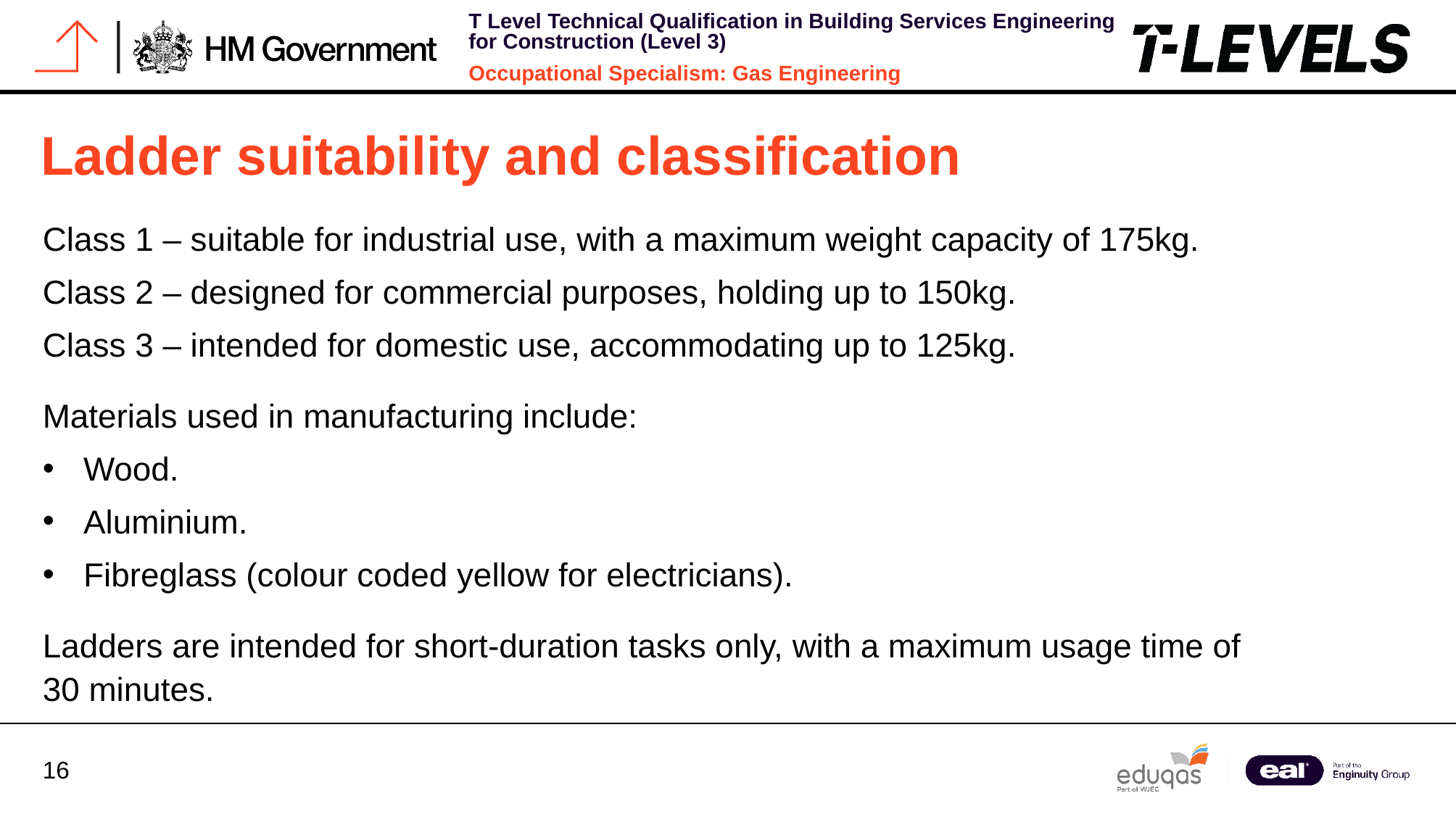

Ladder suitability and classification
Class 1 – suitable for industrial use, with a maximum weight capacity of 175kg.
Class 2 – designed for commercial purposes, holding up to 150kg.
Class 3 – intended for domestic use, accommodating up to 125kg.
Materials used in manufacturing include:
Wood.
Aluminium.
Fibreglass (colour coded yellow for electricians).
Ladders are intended for short-duration tasks only, with a maximum usage time of 30 minutes.